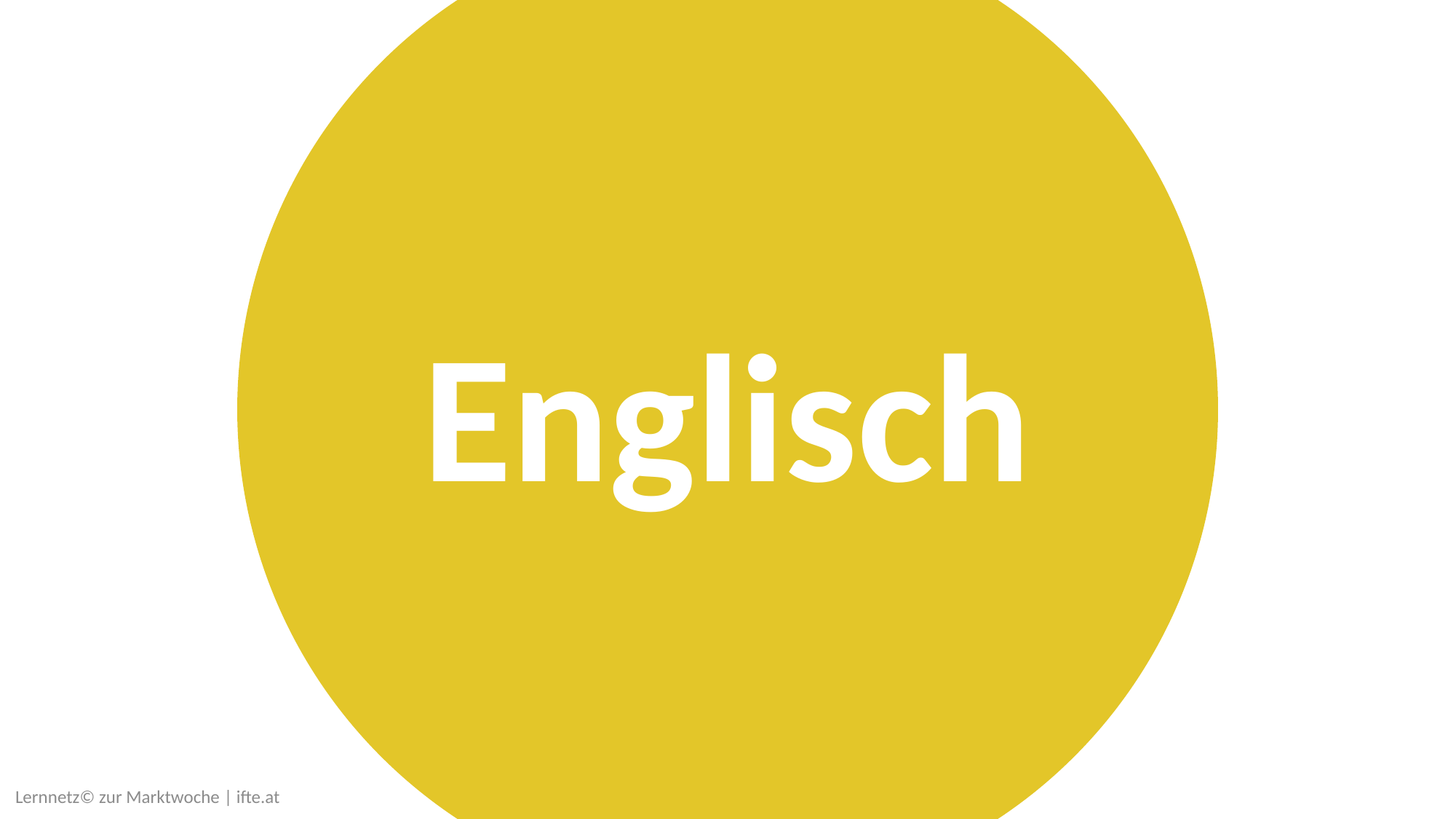

mögliche Aktivitäten im Projekt „Marktwoche“
Bezug zum Lehrplan
Englisch
lebensnahe, altersadäquate Situationen erlernen und erproben - für späteren Alltag und Beruf
kreative und spielerische Elemente
kurze einfache Gespräche und Texte über vertraute Themen verstehen
über vertraute Themen sprechen und dabei Gefühle, Vorlieben, Stärken und Meinungen auf einfache Weise ausdrücken
kurze Texte verfassen
Ziele auf Englisch formulieren: Wann und wo soll der Markt-Tag stattfinden?
Kund:innen beschreiben (M - Ziele bestimmen)
Empathiekarte auf Englisch ausfüllen (M - Design Thinking, Teil 1)
Fragen überlegen und Interview auf Englisch führen (M - Design Thinking, Teil 1)
Storycard und Bedürfnisstatement auf Englisch formulieren (M - Design Thinking, Teil 1)
Werbeplakate, Schilder, Texte für Social Media auf Englisch formulieren (M - Projekt planen, Arbeitspakete)
Werbevideo mit englischen Texten drehen (M - Projekt planen, Arbeitspakete)
Verkaufsgespräche auf Englisch spielen (M - Verkaufsgespräch vorbereiten)
über eigene Stärken reden (M - eigene Stärken herausfinden)
Hinweis: Die Inhalte und Erklärvideos der beiden ursprünglichen Challenges - Idea Challenge und Lemonade Stand Challenge - stehen auch auf Englisch zur Verfügung (kostenlos unter: www.jugendstärken.at)
Lernnetz© zur Marktwoche | ifte.at